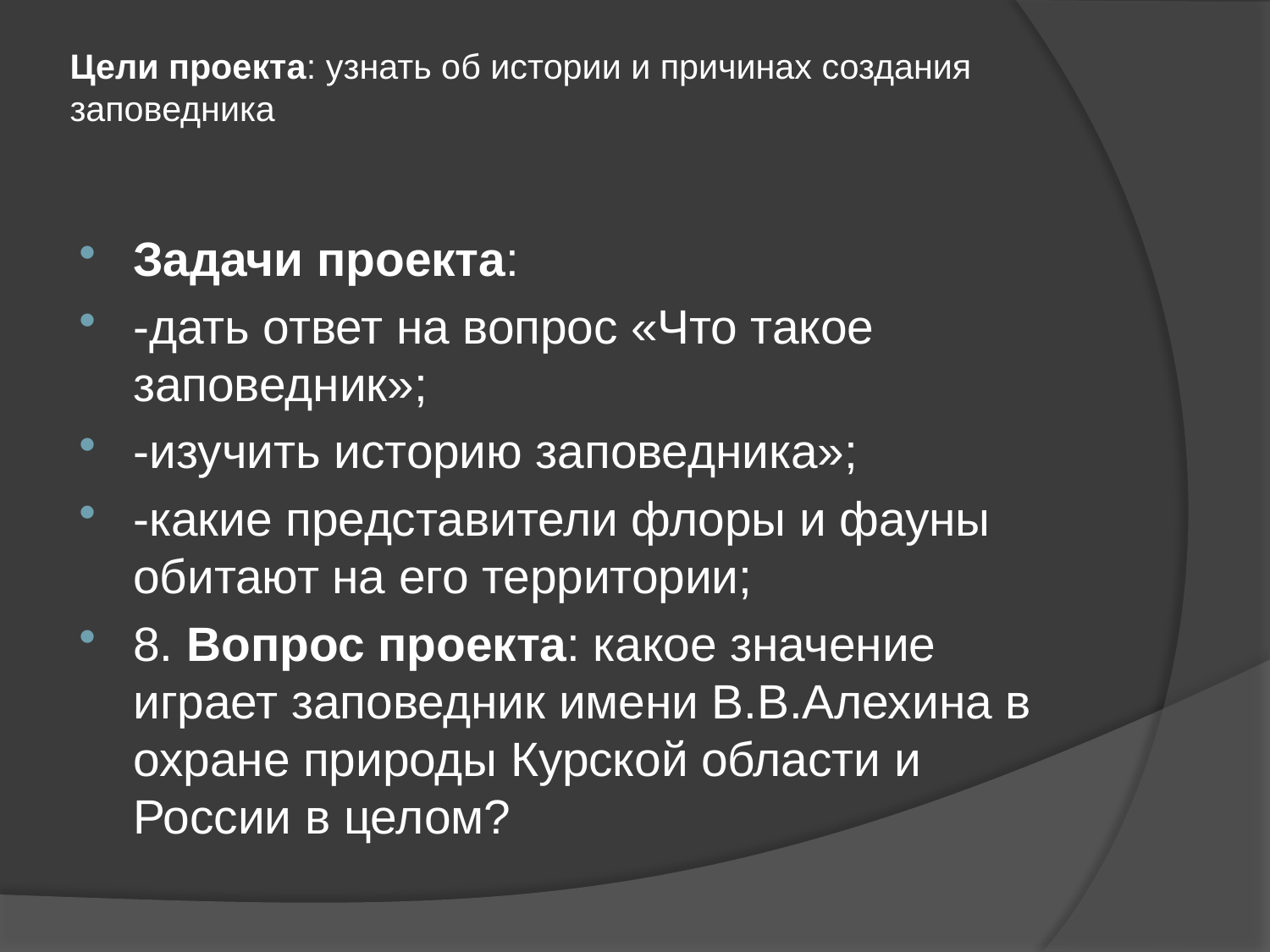

# Цели проекта: узнать об истории и причинах создания заповедника
Задачи проекта:
-дать ответ на вопрос «Что такое заповедник»;
-изучить историю заповедника»;
-какие представители флоры и фауны обитают на его территории;
8. Вопрос проекта: какое значение играет заповедник имени В.В.Алехина в охране природы Курской области и России в целом?